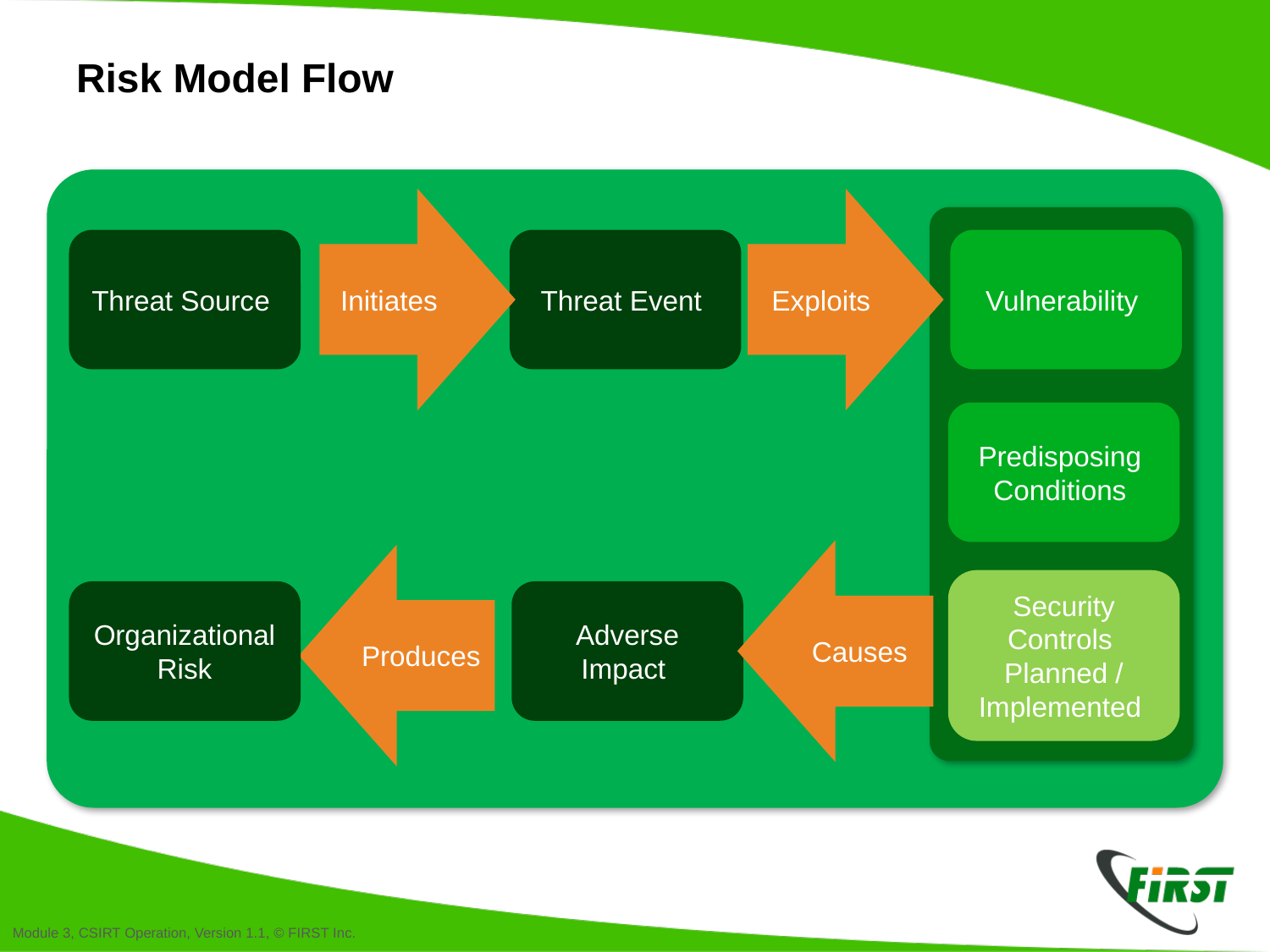

# Risk Model Flow

Initiates
Exploits

Threat Source
Threat Event
Vulnerability
Predisposing
Conditions
Causes
Produces
Security Controls
Planned / Implemented
Organizational Risk
Adverse Impact